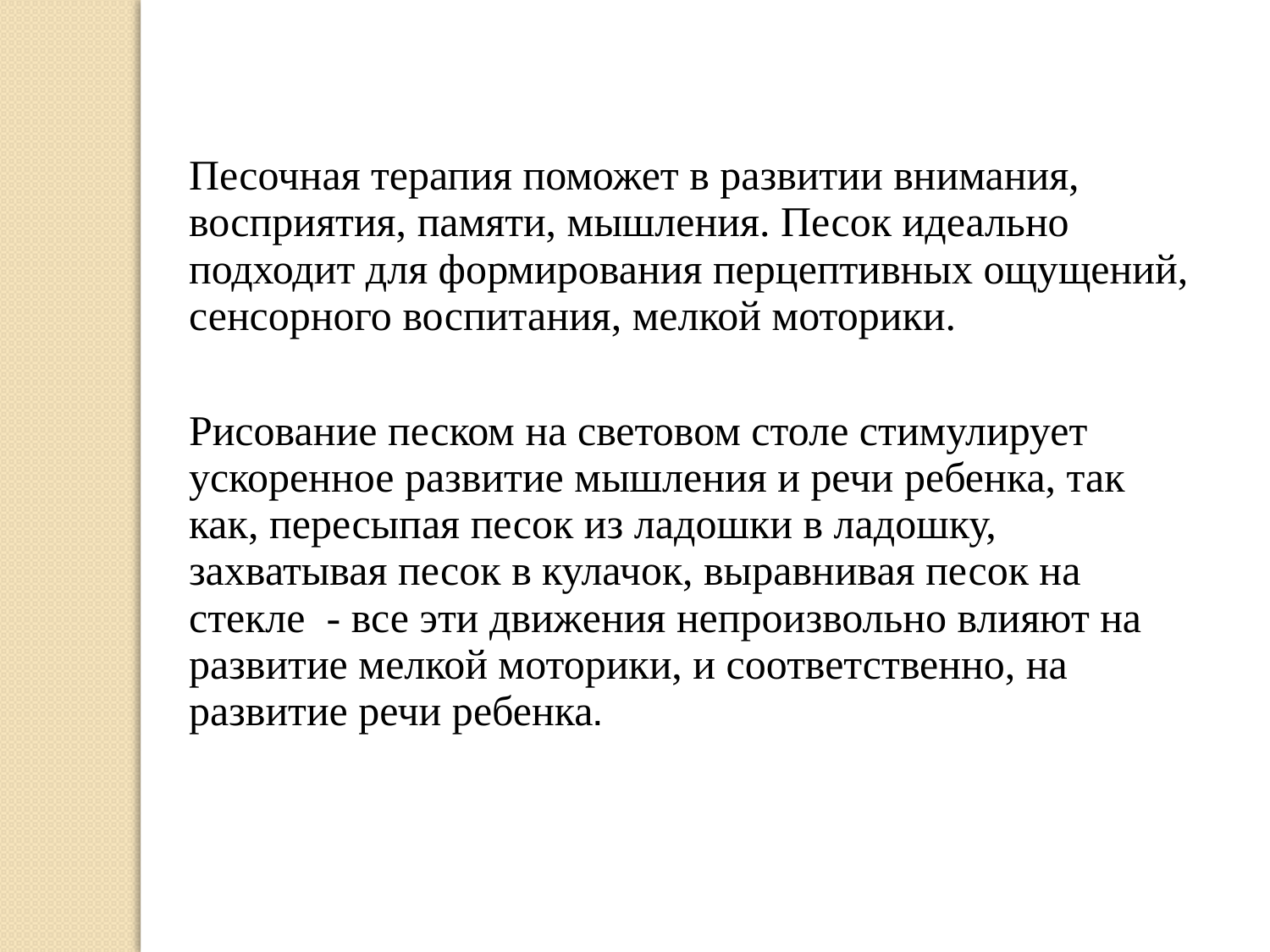

Песочная терапия поможет в развитии внимания, восприятия, памяти, мышления. Песок идеально подходит для формирования перцептивных ощущений, сенсорного воспитания, мелкой моторики.

Рисование песком на световом столе стимулирует ускоренное развитие мышления и речи ребенка, так как, пересыпая песок из ладошки в ладошку, захватывая песок в кулачок, выравнивая песок на стекле  - все эти движения непроизвольно влияют на развитие мелкой моторики, и соответственно, на развитие речи ребенка.